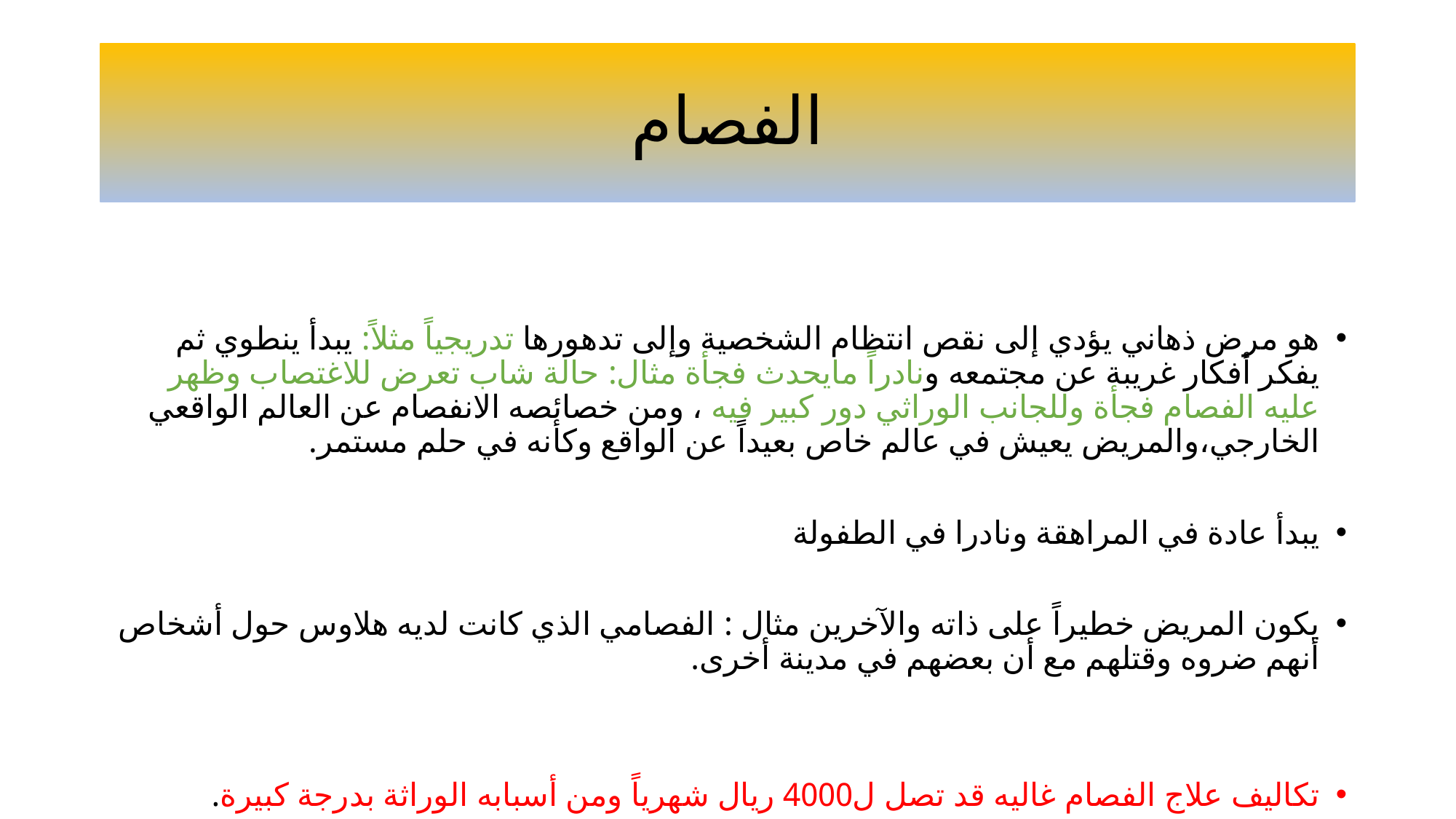

# الفصام
هو مرض ذهاني يؤدي إلى نقص انتظام الشخصية وإلى تدهورها تدريجياً مثلاً: يبدأ ينطوي ثم يفكر أفكار غريبة عن مجتمعه ونادراً مايحدث فجأة مثال: حالة شاب تعرض للاغتصاب وظهر عليه الفصام فجأة وللجانب الوراثي دور كبير فيه ، ومن خصائصه الانفصام عن العالم الواقعي الخارجي،والمريض يعيش في عالم خاص بعيداً عن الواقع وكأنه في حلم مستمر.

يبدأ عادة في المراهقة ونادرا في الطفولة

يكون المريض خطيراً على ذاته والآخرين مثال : الفصامي الذي كانت لديه هلاوس حول أشخاص أنهم ضروه وقتلهم مع أن بعضهم في مدينة أخرى.

تكاليف علاج الفصام غاليه قد تصل ل4000 ريال شهرياً ومن أسبابه الوراثة بدرجة كبيرة.